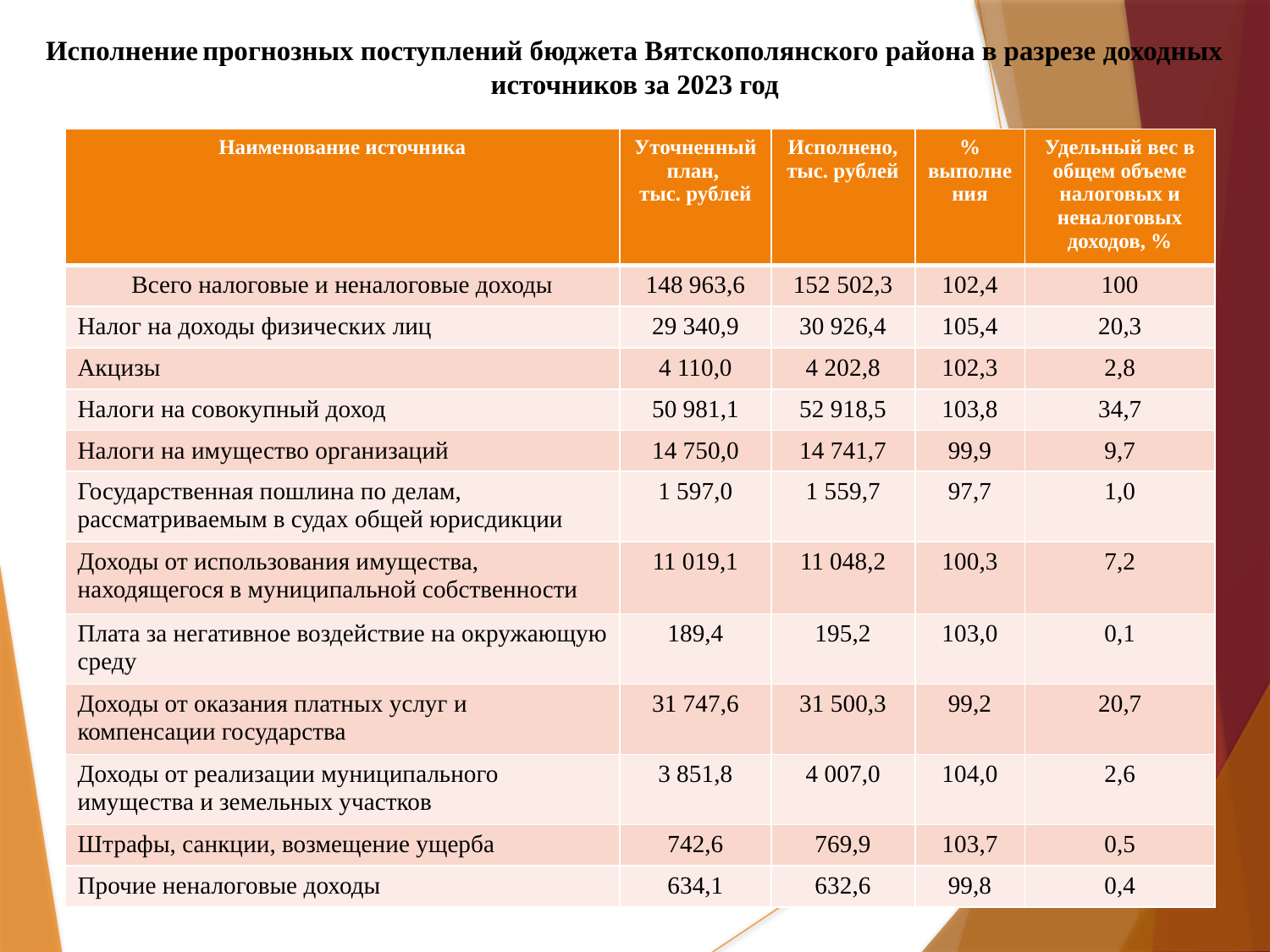

# Исполнение прогнозных поступлений бюджета Вятскополянского района в разрезе доходных источников за 2023 год
| Наименование источника | Уточненный план, тыс. рублей | Исполнено, тыс. рублей | % выполнения | Удельный вес в общем объеме налоговых и неналоговых доходов, % |
| --- | --- | --- | --- | --- |
| Всего налоговые и неналоговые доходы | 148 963,6 | 152 502,3 | 102,4 | 100 |
| Налог на доходы физических лиц | 29 340,9 | 30 926,4 | 105,4 | 20,3 |
| Акцизы | 4 110,0 | 4 202,8 | 102,3 | 2,8 |
| Налоги на совокупный доход | 50 981,1 | 52 918,5 | 103,8 | 34,7 |
| Налоги на имущество организаций | 14 750,0 | 14 741,7 | 99,9 | 9,7 |
| Государственная пошлина по делам, рассматриваемым в судах общей юрисдикции | 1 597,0 | 1 559,7 | 97,7 | 1,0 |
| Доходы от использования имущества, находящегося в муниципальной собственности | 11 019,1 | 11 048,2 | 100,3 | 7,2 |
| Плата за негативное воздействие на окружающую среду | 189,4 | 195,2 | 103,0 | 0,1 |
| Доходы от оказания платных услуг и компенсации государства | 31 747,6 | 31 500,3 | 99,2 | 20,7 |
| Доходы от реализации муниципального имущества и земельных участков | 3 851,8 | 4 007,0 | 104,0 | 2,6 |
| Штрафы, санкции, возмещение ущерба | 742,6 | 769,9 | 103,7 | 0,5 |
| Прочие неналоговые доходы | 634,1 | 632,6 | 99,8 | 0,4 |